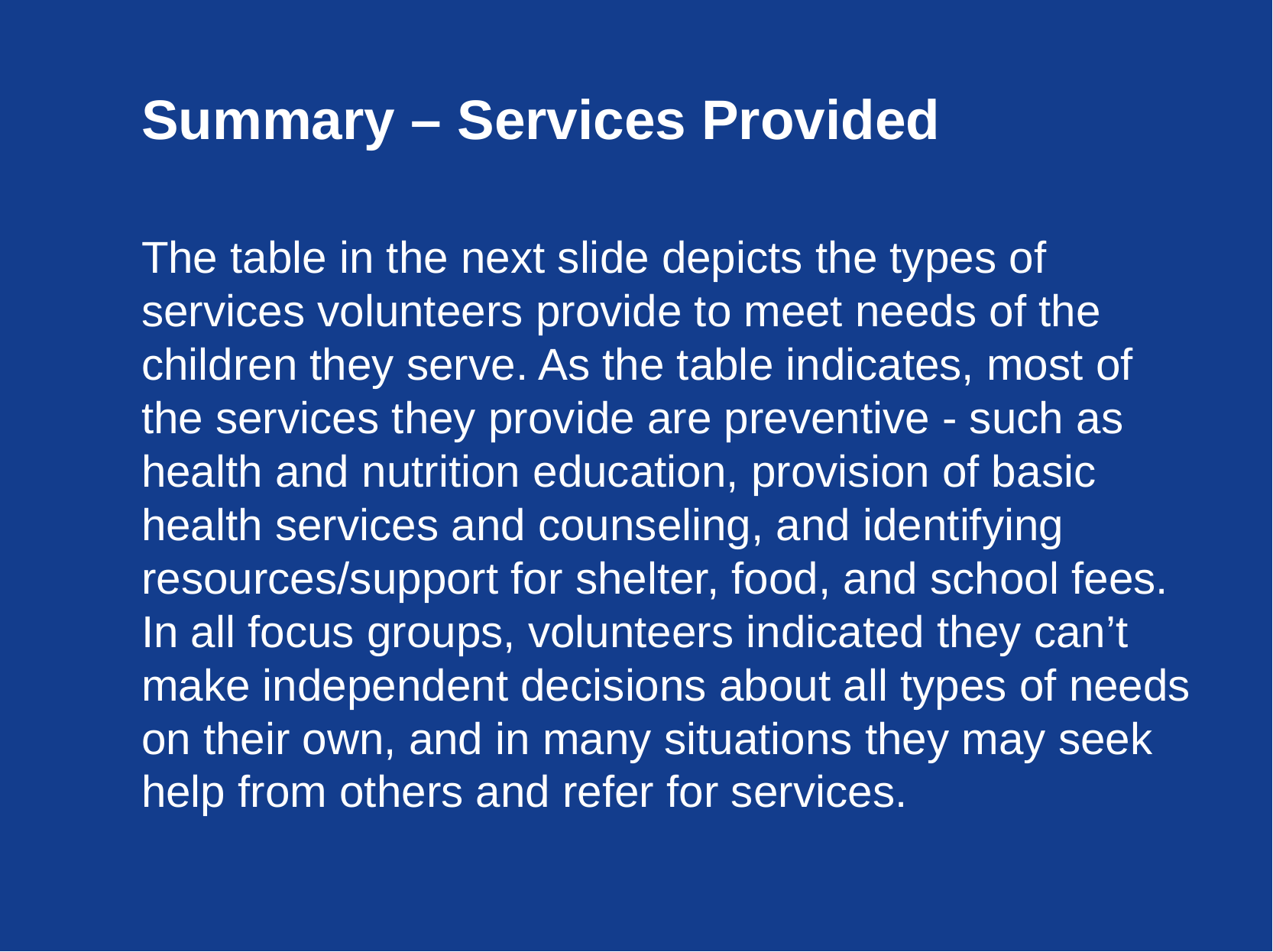

# Summary – Services Provided
The table in the next slide depicts the types of services volunteers provide to meet needs of the children they serve. As the table indicates, most of the services they provide are preventive - such as health and nutrition education, provision of basic health services and counseling, and identifying resources/support for shelter, food, and school fees. In all focus groups, volunteers indicated they can’t make independent decisions about all types of needs on their own, and in many situations they may seek help from others and refer for services.